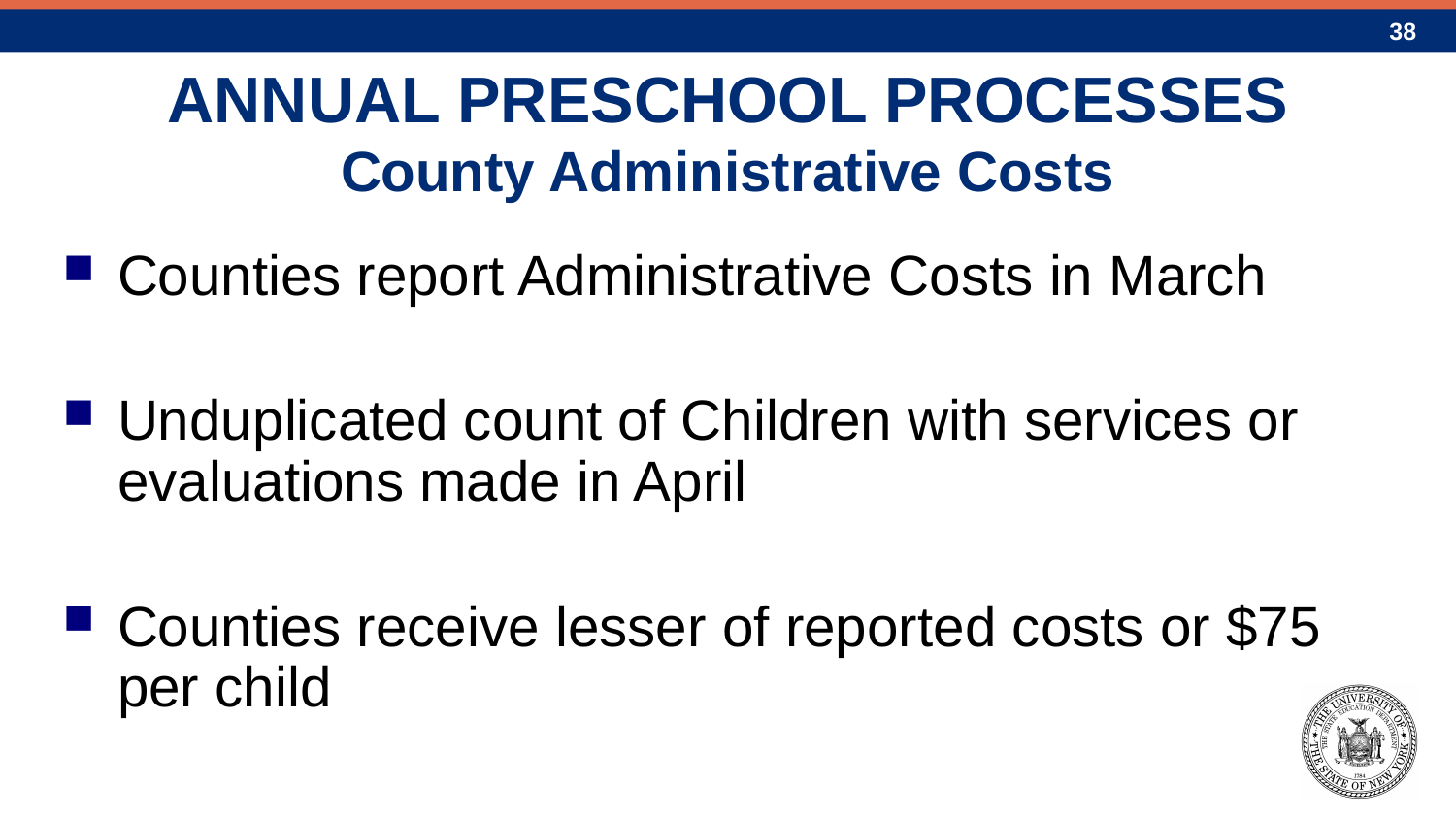

# ANNUAL PRESCHOOL PROCESSES County Administrative Costs
Counties report Administrative Costs in March

Unduplicated count of Children with services or evaluations made in April

Counties receive lesser of reported costs or $75 per child